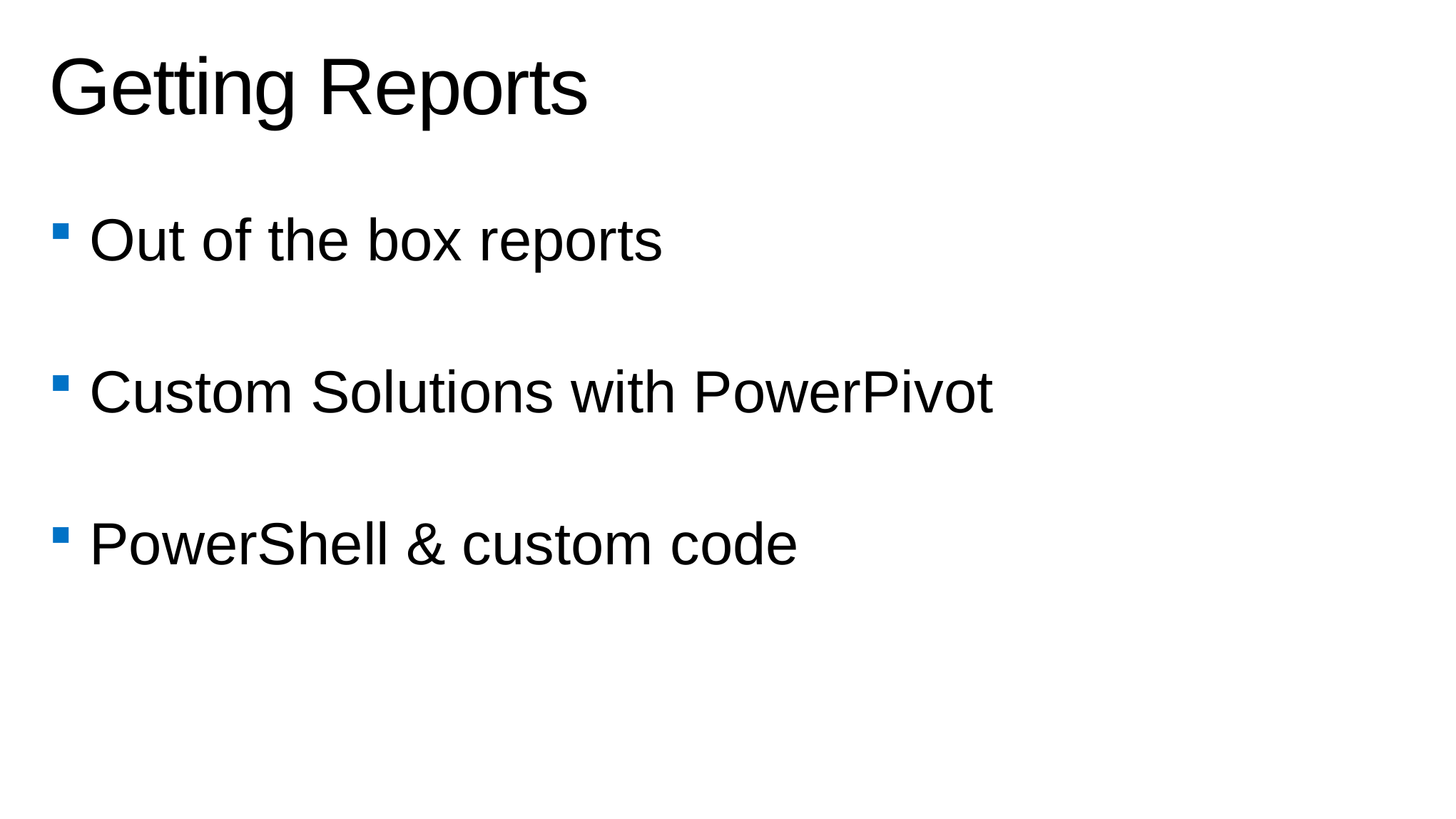

# Getting Reports
Out of the box reports

Custom Solutions with PowerPivot

PowerShell & custom code